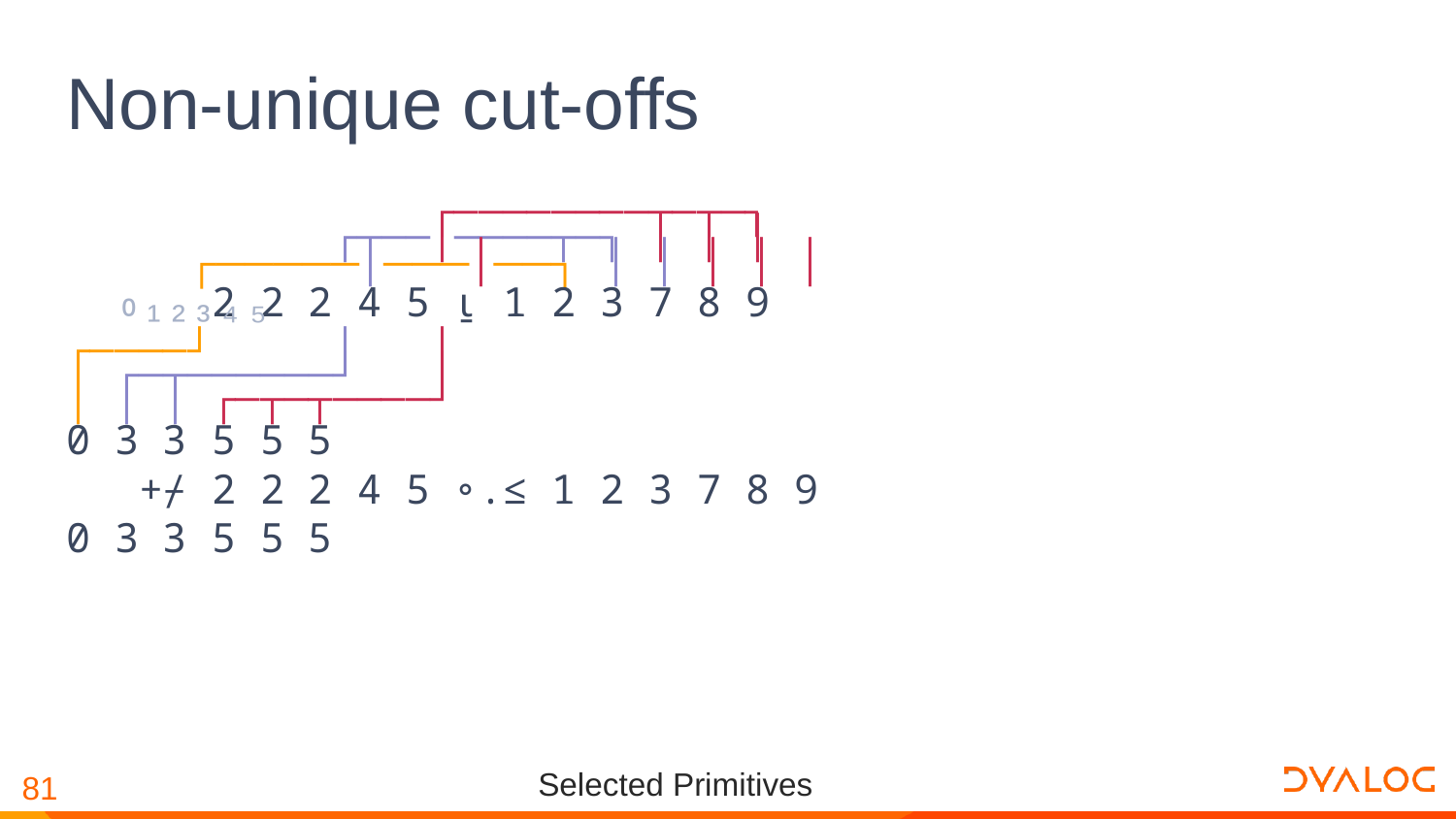

# Non-unique cut-offs
               ┌────────┬─┬─┐
           ┌───│────┬─┐ │ │ │
     ┌─────│───│──┐ │ │ │ │ │
      2 2 2 4 5 ⍸ 1 2 3 7 8 9
     ⁰ ¹ ² ³ ⁴ ⁵
┌────┘     │   │
│ ┌─┬──────┘   │
│ │ │ ┌​​─┬─┬────┘
0 3 3 5 5 5
   +⌿ 2 2 2 4 5 ∘.≤ 1 2 3 7 8 9
0 3 3 5 5 5